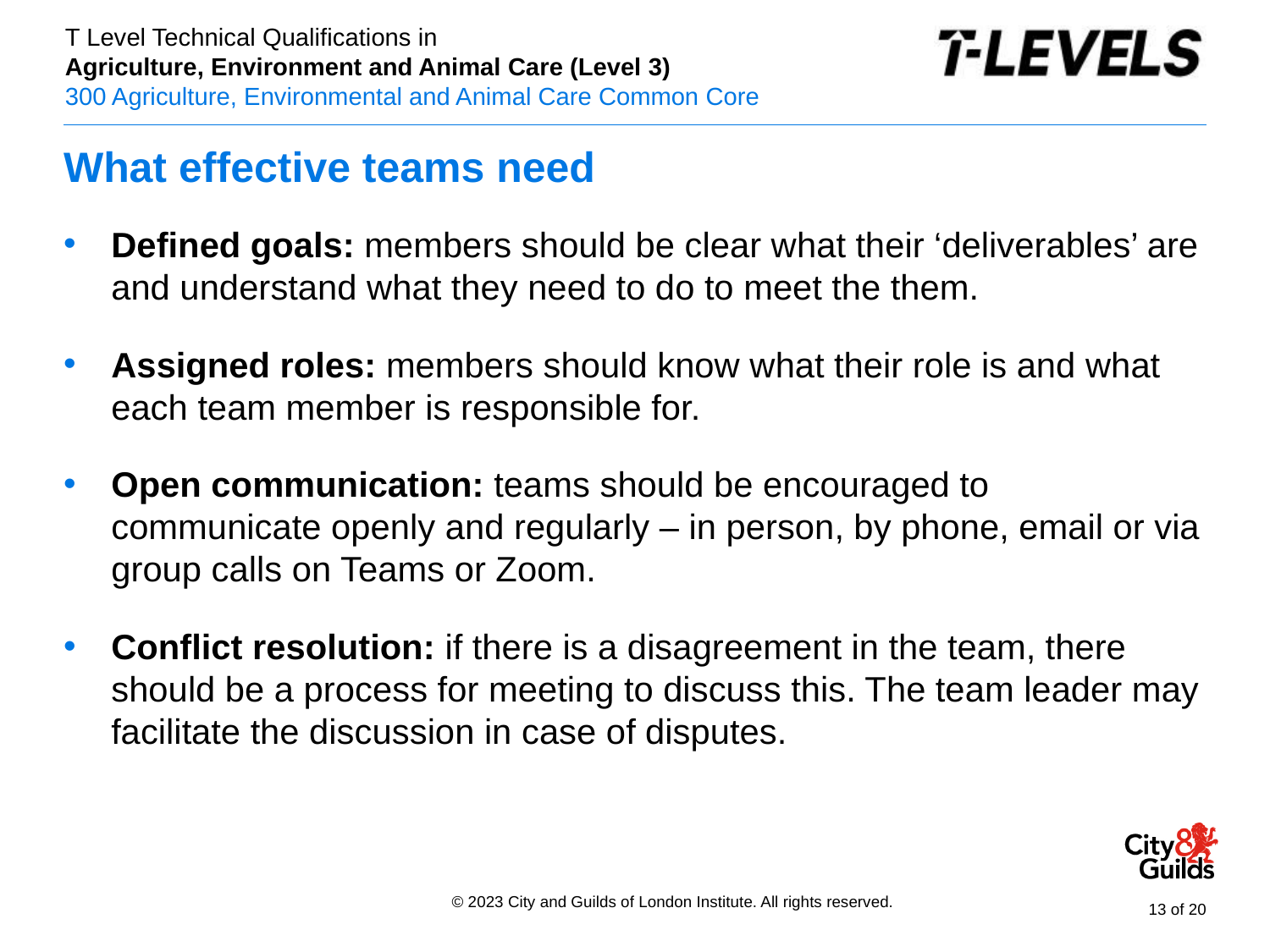

# What effective teams need
Defined goals: members should be clear what their ‘deliverables’ are and understand what they need to do to meet the them.
Assigned roles: members should know what their role is and what each team member is responsible for.
Open communication: teams should be encouraged to communicate openly and regularly – in person, by phone, email or via group calls on Teams or Zoom.
Conflict resolution: if there is a disagreement in the team, there should be a process for meeting to discuss this. The team leader may facilitate the discussion in case of disputes.